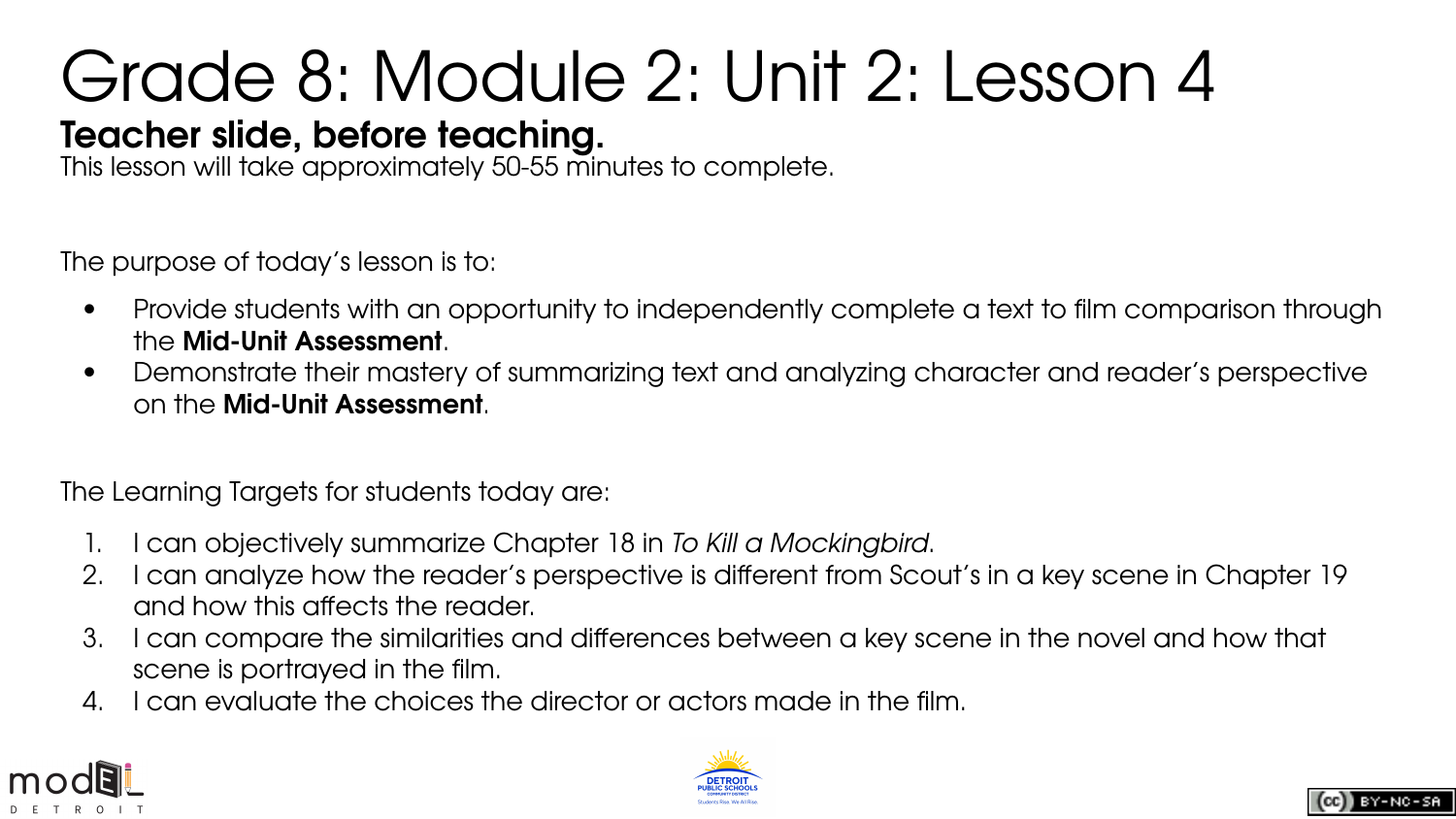

# Grade 8: Module 2: Unit 2: Lesson 4
Teacher slide, before teaching.
This lesson will take approximately 50-55 minutes to complete.

The purpose of today’s lesson is to:
Provide students with an opportunity to independently complete a text to film comparison through the Mid-Unit Assessment.
Demonstrate their mastery of summarizing text and analyzing character and reader’s perspective on the Mid-Unit Assessment.

The Learning Targets for students today are:
I can objectively summarize Chapter 18 in To Kill a Mockingbird.
I can analyze how the reader’s perspective is different from Scout’s in a key scene in Chapter 19 and how this affects the reader.
I can compare the similarities and differences between a key scene in the novel and how that scene is portrayed in the film.
I can evaluate the choices the director or actors made in the film.